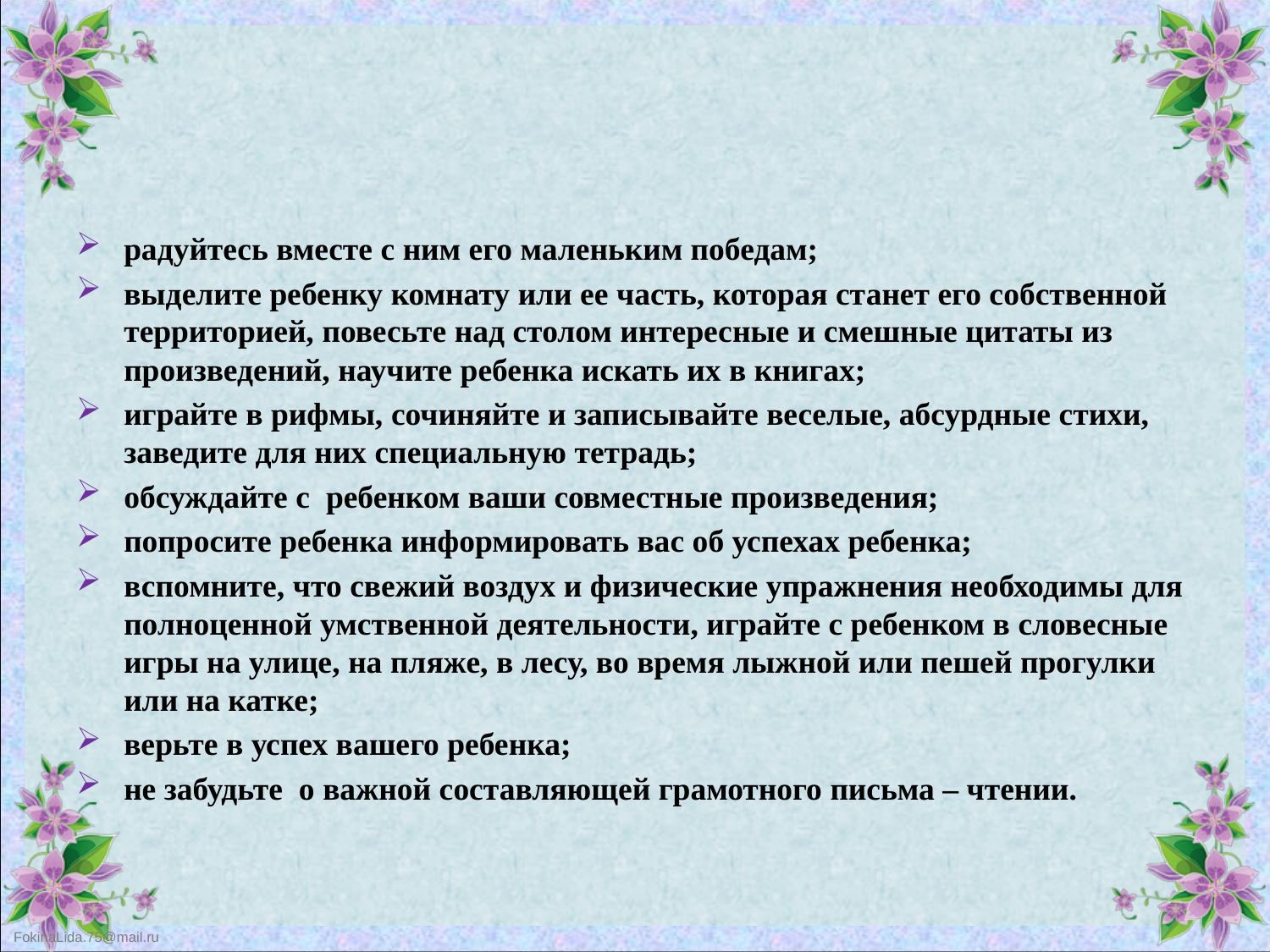

#
радуйтесь вместе с ним его маленьким победам;
выделите ребенку комнату или ее часть, которая станет его собственной территорией, повесьте над столом интересные и смешные цитаты из произведений, научите ребенка искать их в книгах;
играйте в рифмы, сочиняйте и записывайте веселые, абсурдные стихи, заведите для них специальную тетрадь;
обсуждайте с  ребенком ваши совместные произведения;
попросите ребенка информировать вас об успехах ребенка;
вспомните, что свежий воздух и физические упражнения необходимы для полноценной умственной деятельности, играйте с ребенком в словесные игры на улице, на пляже, в лесу, во время лыжной или пешей прогулки или на катке;
верьте в успех вашего ребенка;
не забудьте  о важной составляющей грамотного письма – чтении.